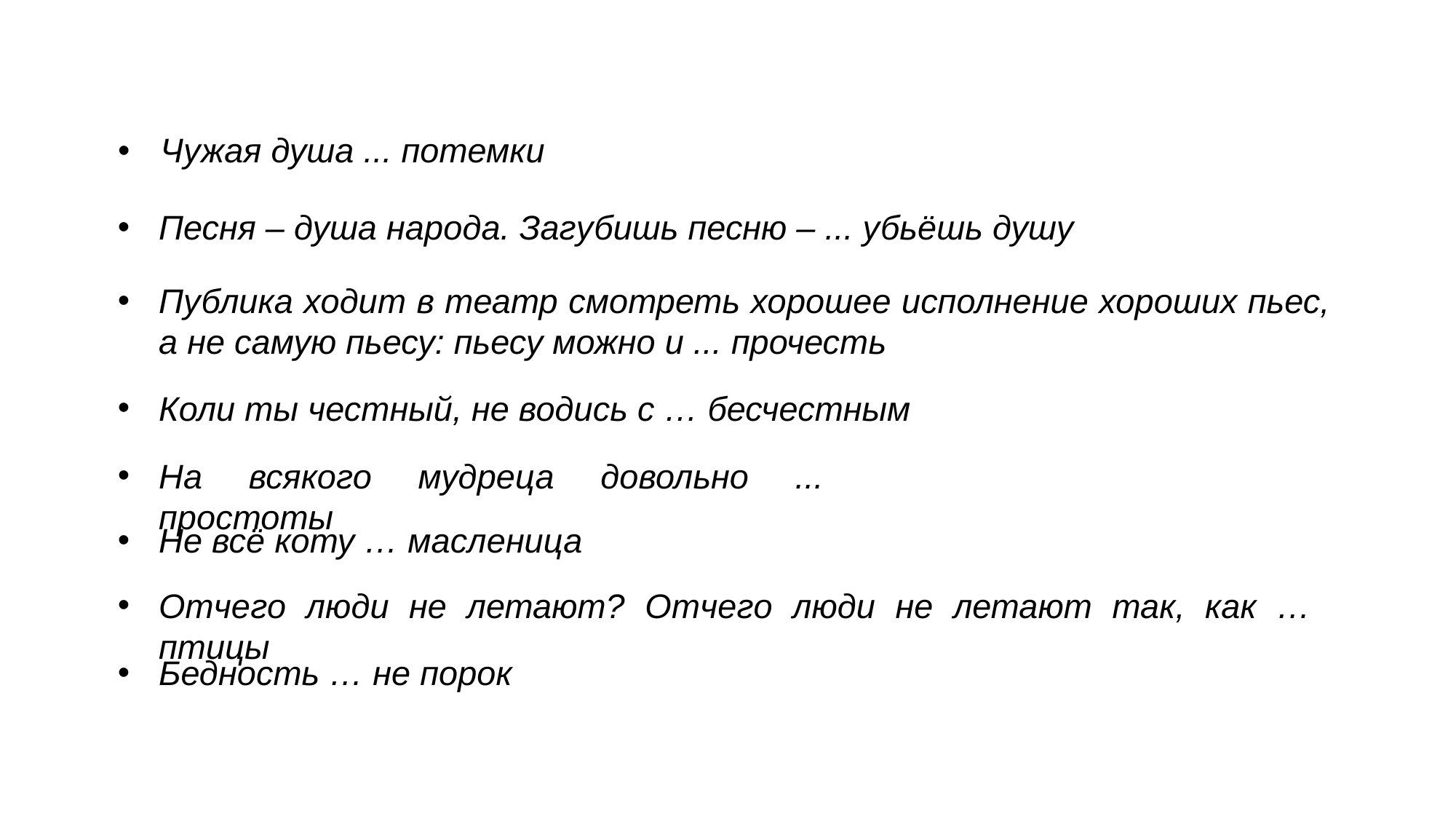

Чужая душа ... потемки
Песня – душа народа. Загубишь песню – ... убьёшь душу
Публика ходит в театр смотреть хорошее исполнение хороших пьес, а не самую пьесу: пьесу можно и ... прочесть
Коли ты честный, не водись с … бесчестным
На всякого мудреца довольно ... простоты
Не всё коту … масленица
Отчего люди не летают? Отчего люди не летают так, как … птицы
Бедность … не порок